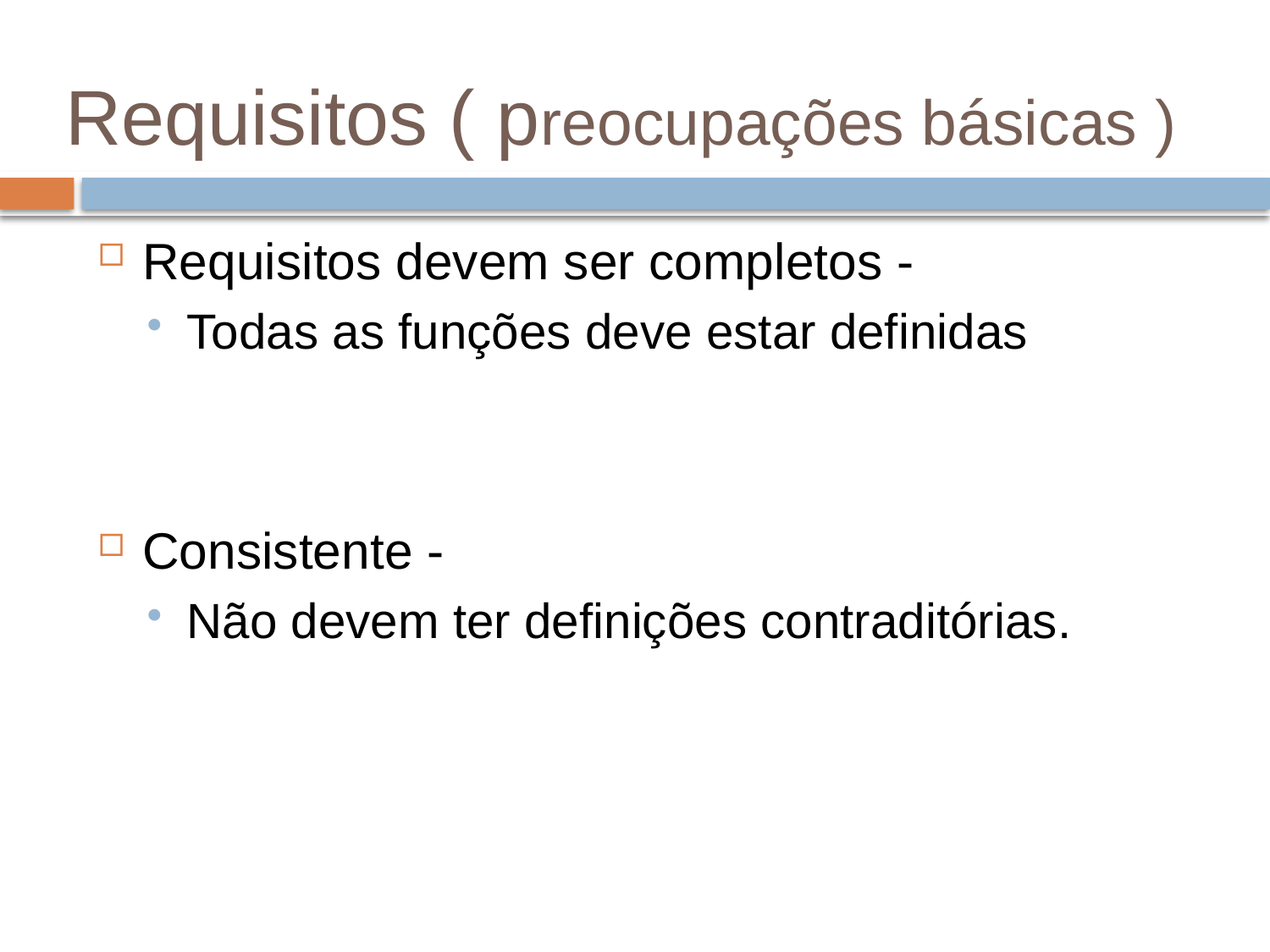

# Requisitos ( preocupações básicas )
Requisitos devem ser completos -
Todas as funções deve estar definidas

Consistente -
Não devem ter definições contraditórias.